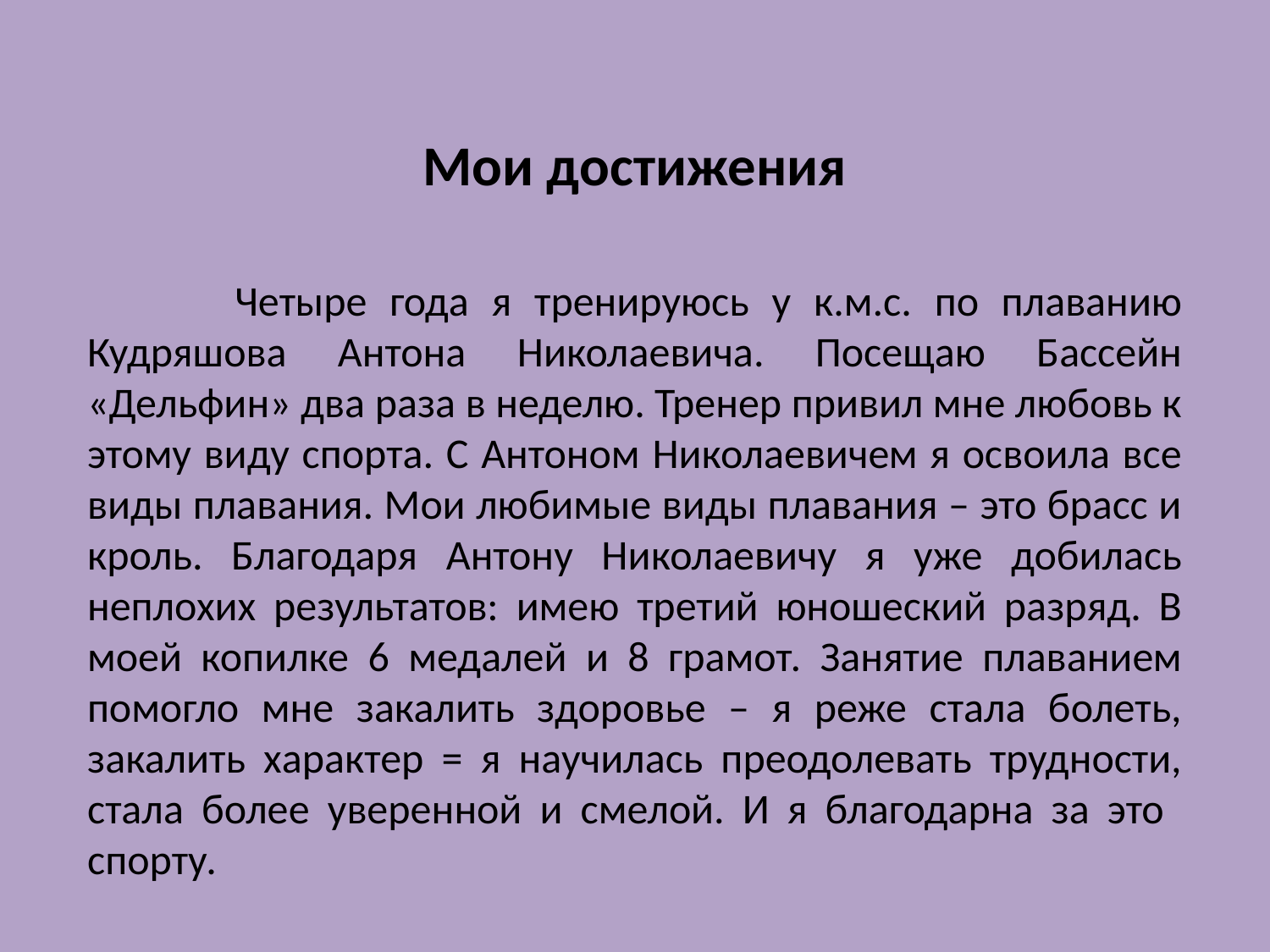

Мои достижения

	 Четыре года я тренируюсь у к.м.с. по плаванию Кудряшова Антона Николаевича. Посещаю Бассейн «Дельфин» два раза в неделю. Тренер привил мне любовь к этому виду спорта. С Антоном Николаевичем я освоила все виды плавания. Мои любимые виды плавания – это брасс и кроль. Благодаря Антону Николаевичу я уже добилась неплохих результатов: имею третий юношеский разряд. В моей копилке 6 медалей и 8 грамот. Занятие плаванием помогло мне закалить здоровье – я реже стала болеть, закалить характер = я научилась преодолевать трудности, стала более уверенной и смелой. И я благодарна за это  спорту.